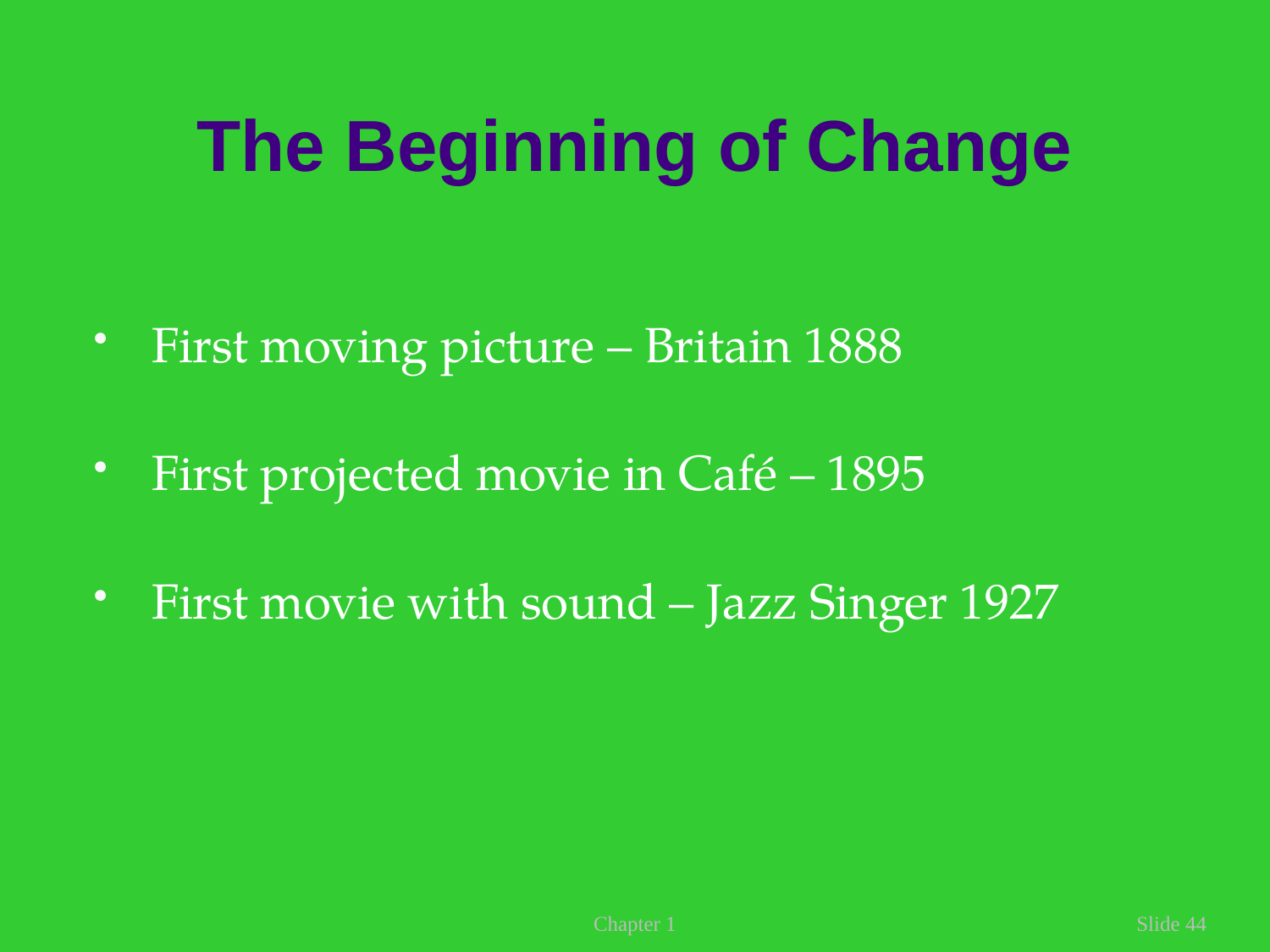

# The Beginning of Change
First moving picture – Britain 1888
First projected movie in Café – 1895
First movie with sound – Jazz Singer 1927

Chapter 1
Slide 44